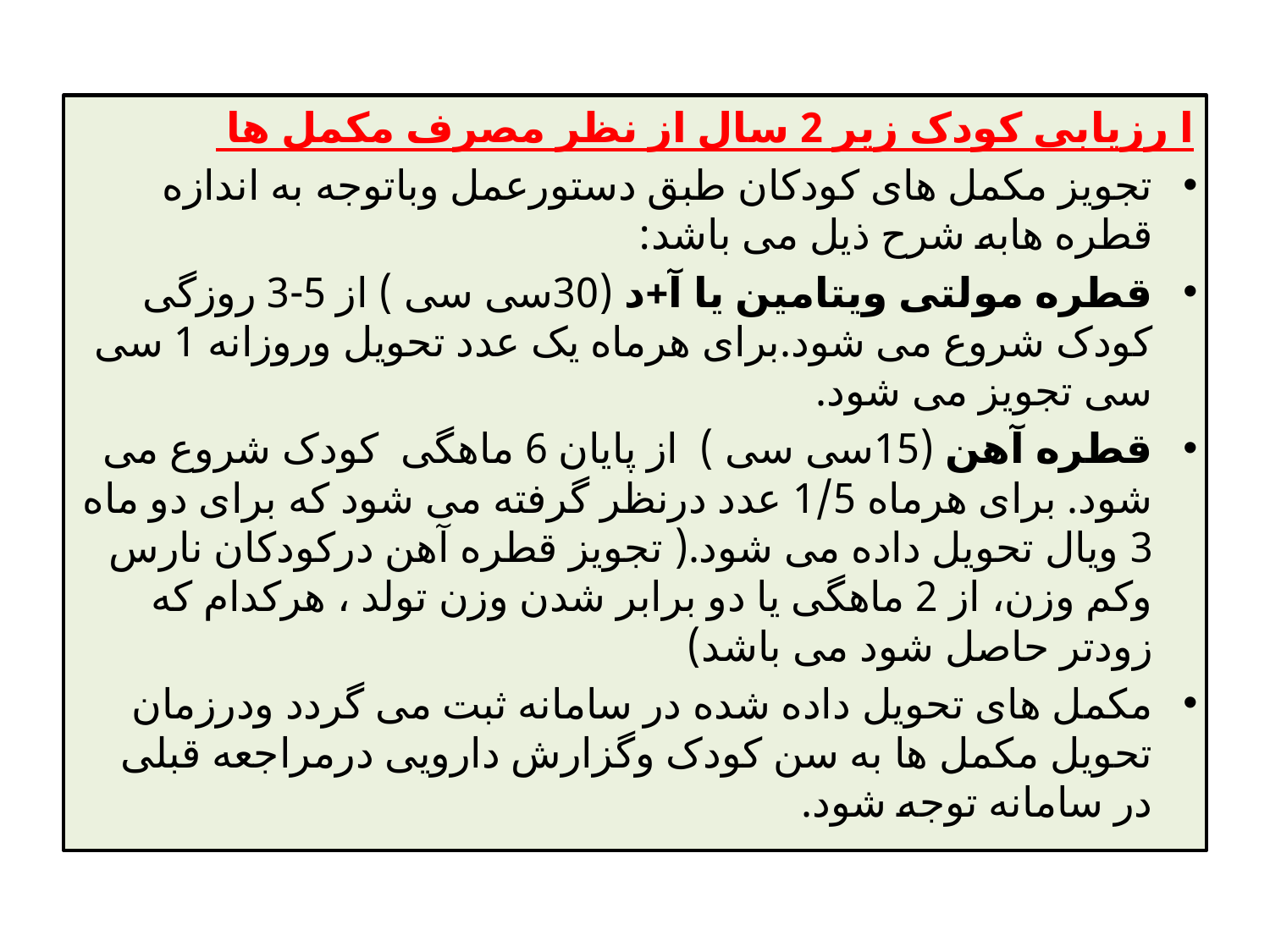

ا رزیابی کودک زیر 2 سال از نظر مصرف مکمل ها
تجویز مکمل های کودکان طبق دستورعمل وباتوجه به اندازه قطره هابه شرح ذیل می باشد:
قطره مولتی ویتامین یا آ+د (30سی سی ) از 5-3 روزگی کودک شروع می شود.برای هرماه یک عدد تحویل وروزانه 1 سی سی تجویز می شود.
قطره آهن (15سی سی )  از پایان 6 ماهگی  کودک شروع می شود. برای هرماه 1/5 عدد درنظر گرفته می شود که برای دو ماه 3 ویال تحویل داده می شود.( تجویز قطره آهن درکودکان نارس وکم وزن، از 2 ماهگی یا دو برابر شدن وزن تولد ، هرکدام که زودتر حاصل شود می باشد)
مکمل های تحویل داده شده در سامانه ثبت می گردد ودرزمان تحویل مکمل ها به سن کودک وگزارش دارویی درمراجعه قبلی در سامانه توجه شود.